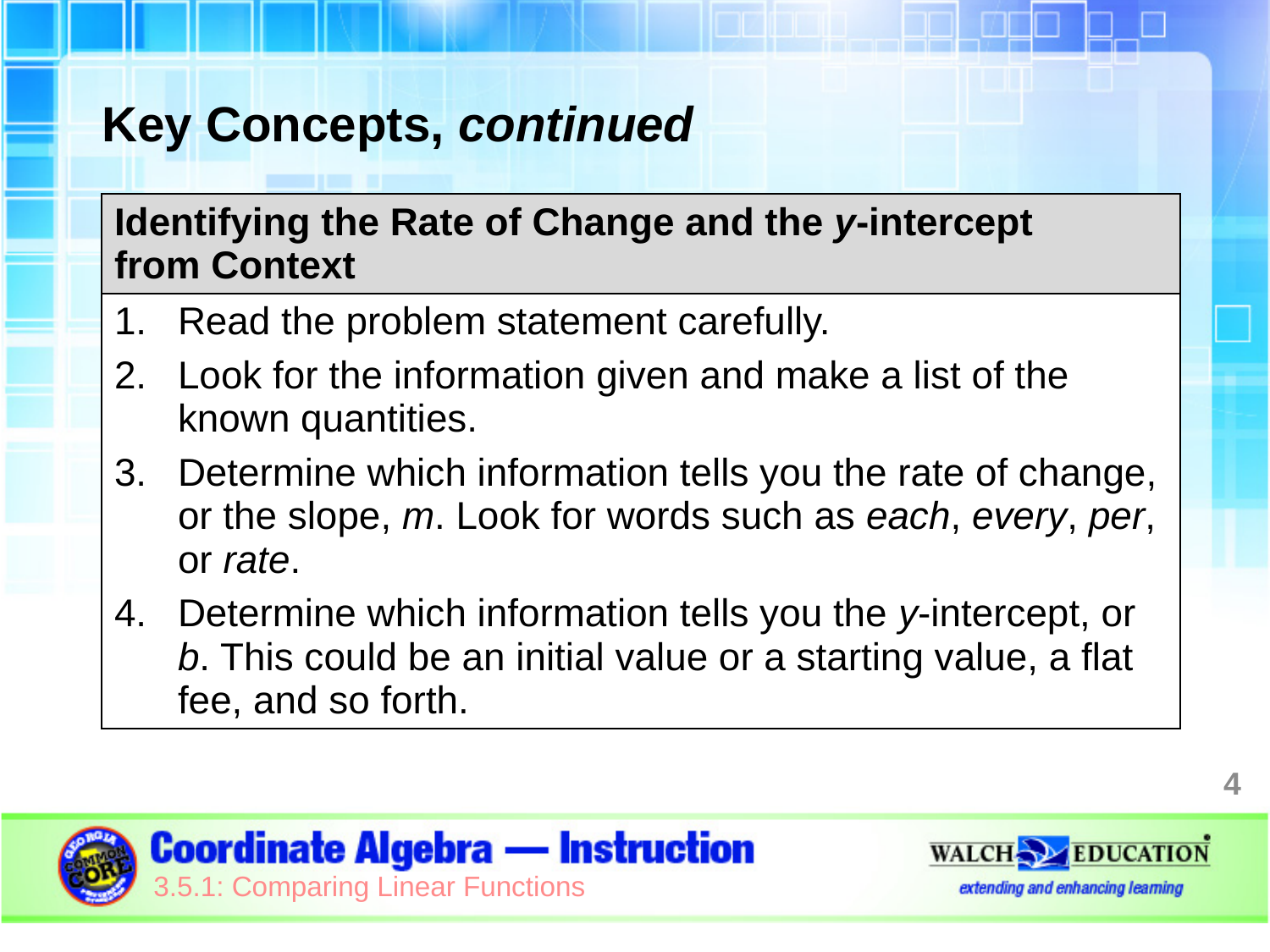

Key Concepts, continued

| Identifying the Rate of Change and the y-intercept from Context |
| --- |
| Read the problem statement carefully. Look for the information given and make a list of the known quantities. Determine which information tells you the rate of change, or the slope, m. Look for words such as each, every, per, or rate. Determine which information tells you the y-intercept, or b. This could be an initial value or a starting value, a flat fee, and so forth. |
4
3.5.1: Comparing Linear Functions